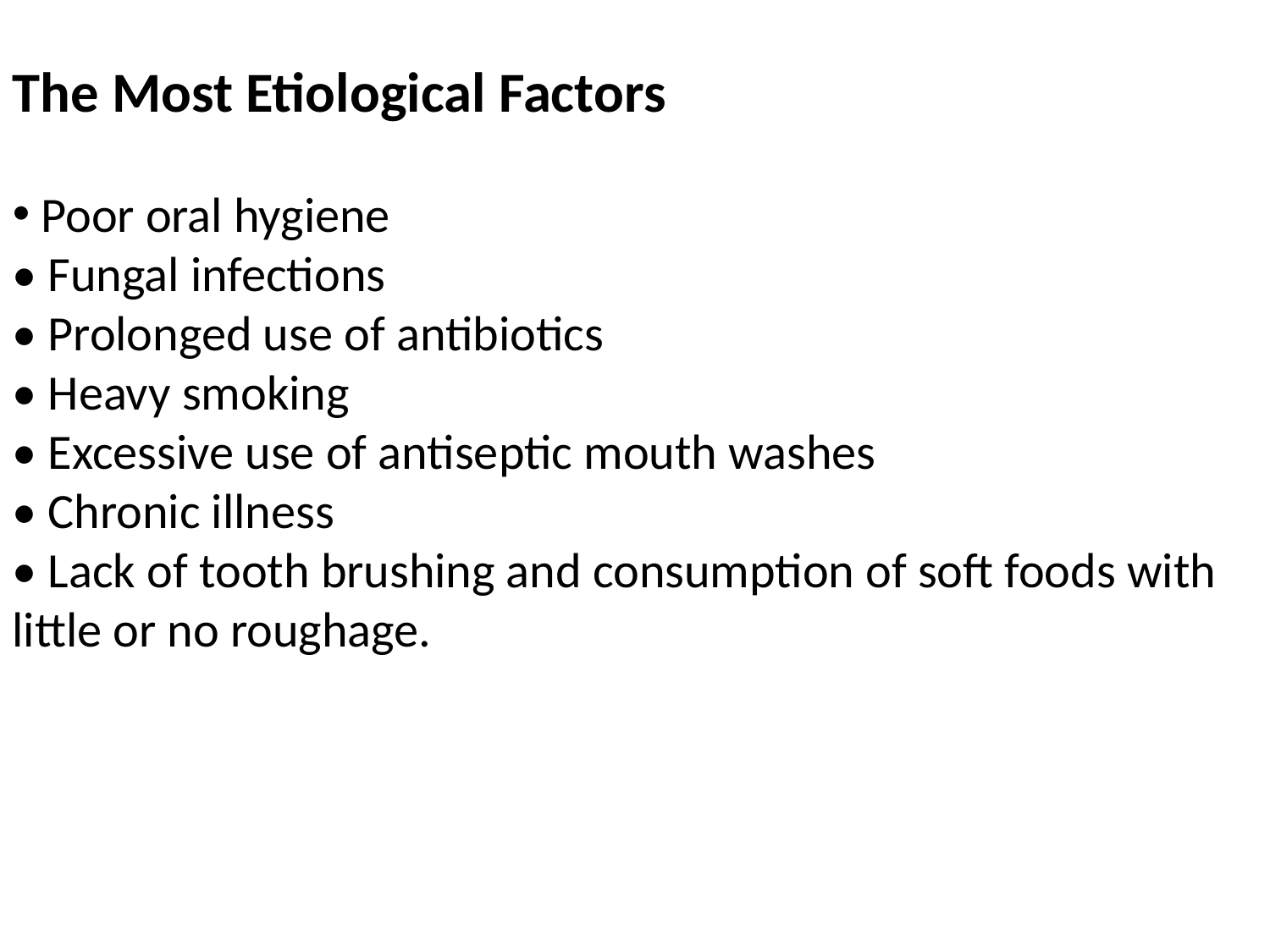

The Most Etiological Factors

 Poor oral hygiene
• Fungal infections
• Prolonged use of antibiotics
• Heavy smoking
• Excessive use of antiseptic mouth washes
• Chronic illness
• Lack of tooth brushing and consumption of soft foods with little or no roughage.